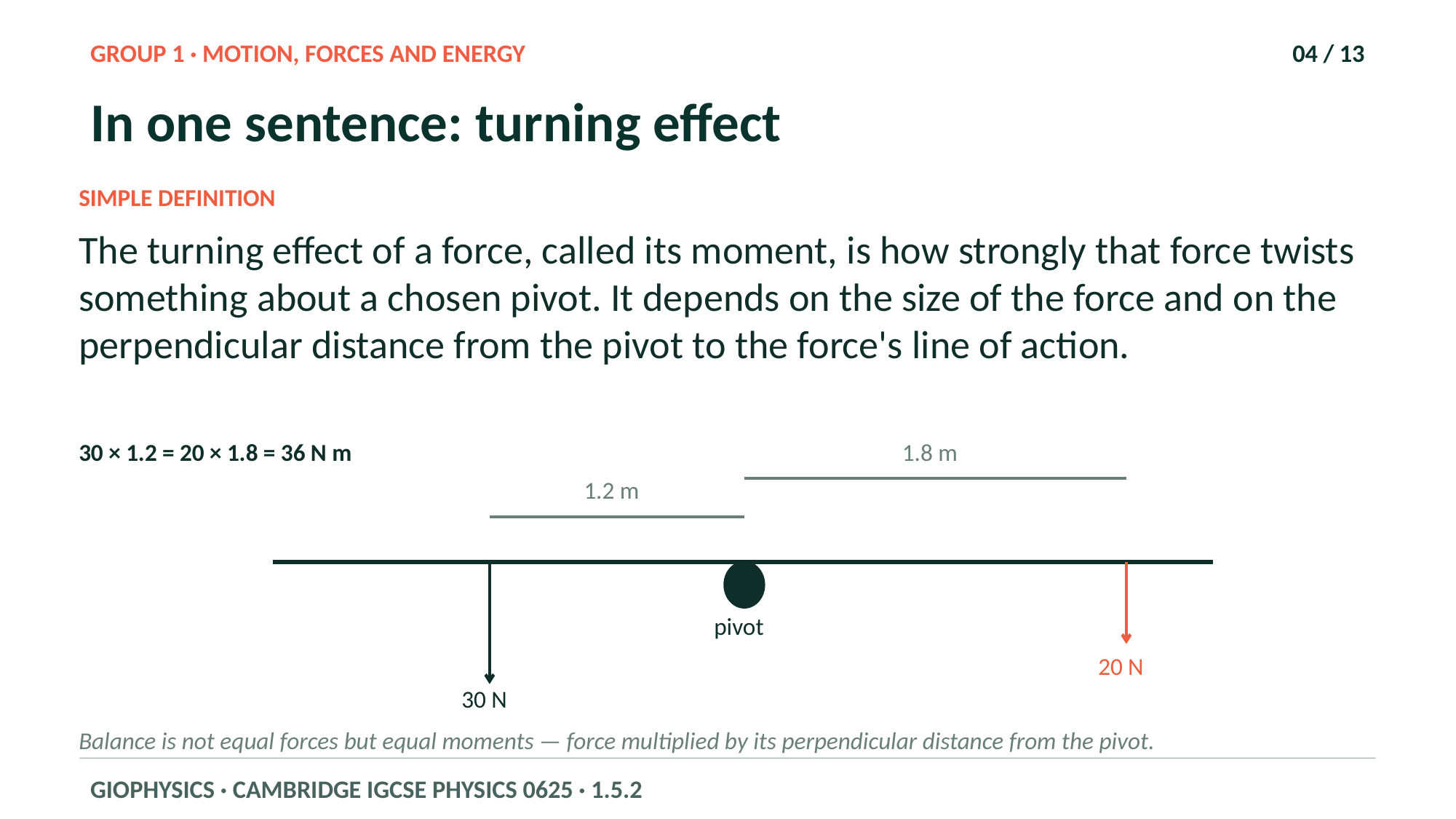

GROUP 1 · MOTION, FORCES AND ENERGY
04 / 13
In one sentence: turning effect
SIMPLE DEFINITION
The turning effect of a force, called its moment, is how strongly that force twists something about a chosen pivot. It depends on the size of the force and on the perpendicular distance from the pivot to the force's line of action.
30 × 1.2 = 20 × 1.8 = 36 N m
1.8 m
1.2 m

pivot
20 N
30 N
Balance is not equal forces but equal moments — force multiplied by its perpendicular distance from the pivot.

GIOPHYSICS · CAMBRIDGE IGCSE PHYSICS 0625 · 1.5.2